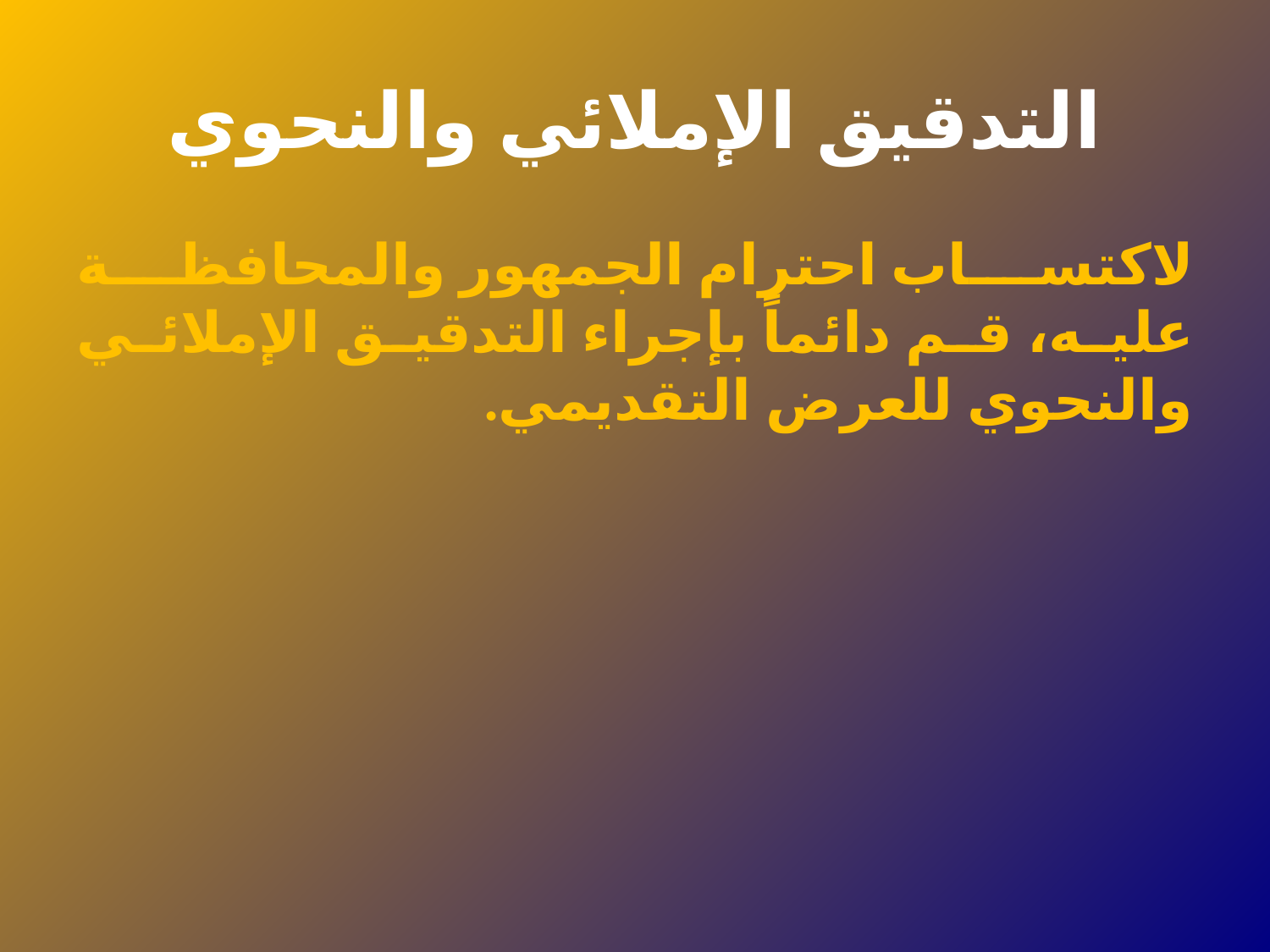

# التدقيق الإملائي والنحوي
لاكتساب احترام الجمهور والمحافظة عليه، قم دائماً بإجراء التدقيق الإملائي والنحوي للعرض التقديمي.